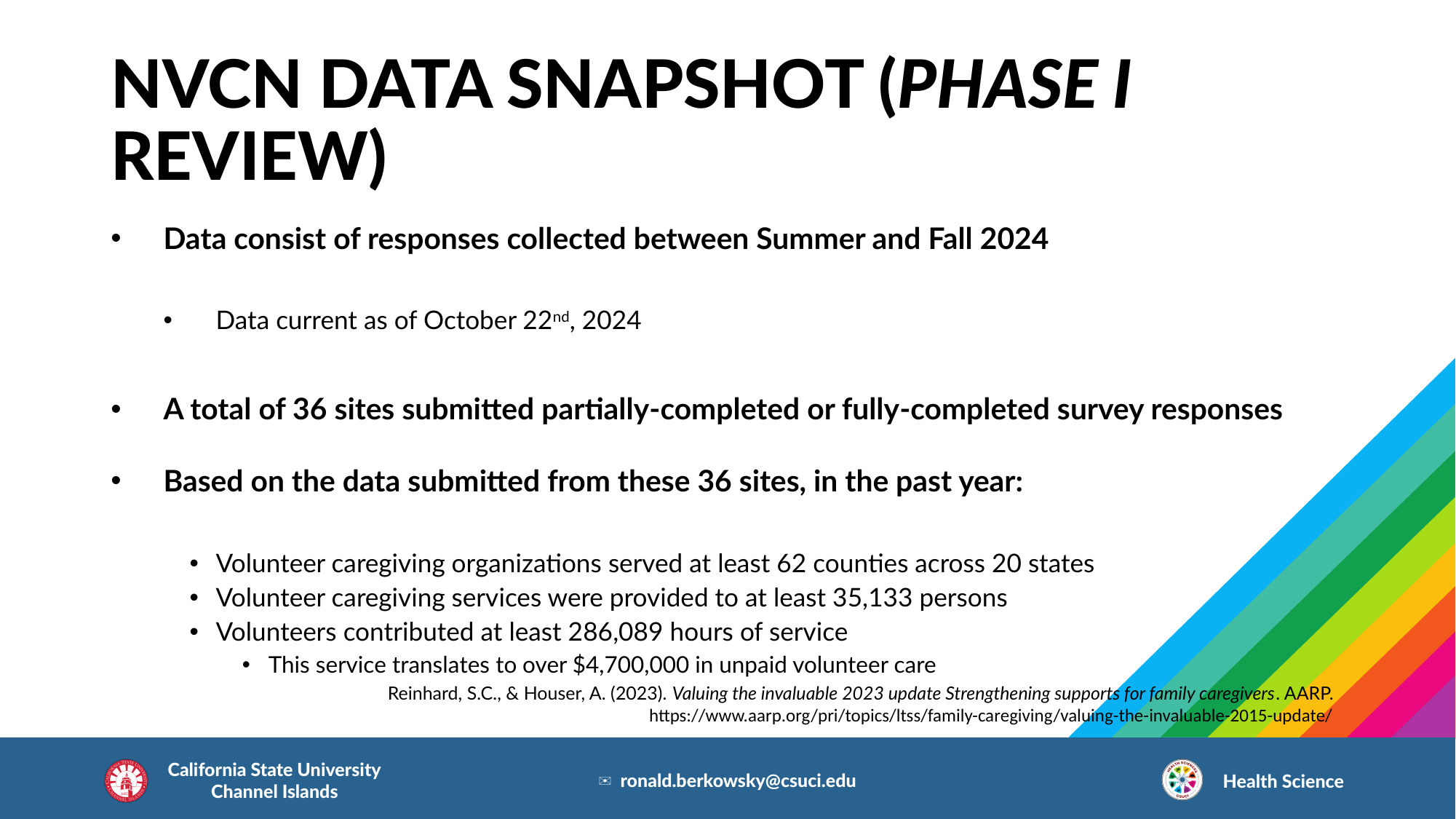

# NVCN Data Snapshot (Phase I Review)
Data consist of responses collected between Summer and Fall 2024

Data current as of October 22nd, 2024

A total of 36 sites submitted partially-completed or fully-completed survey responses

Based on the data submitted from these 36 sites, in the past year:

Volunteer caregiving organizations served at least 62 counties across 20 states
Volunteer caregiving services were provided to at least 35,133 persons
Volunteers contributed at least 286,089 hours of service
This service translates to over $4,700,000 in unpaid volunteer care
Reinhard, S.C., & Houser, A. (2023). Valuing the invaluable 2023 update Strengthening supports for family caregivers. AARP.
https://www.aarp.org/pri/topics/ltss/family-caregiving/valuing-the-invaluable-2015-update/